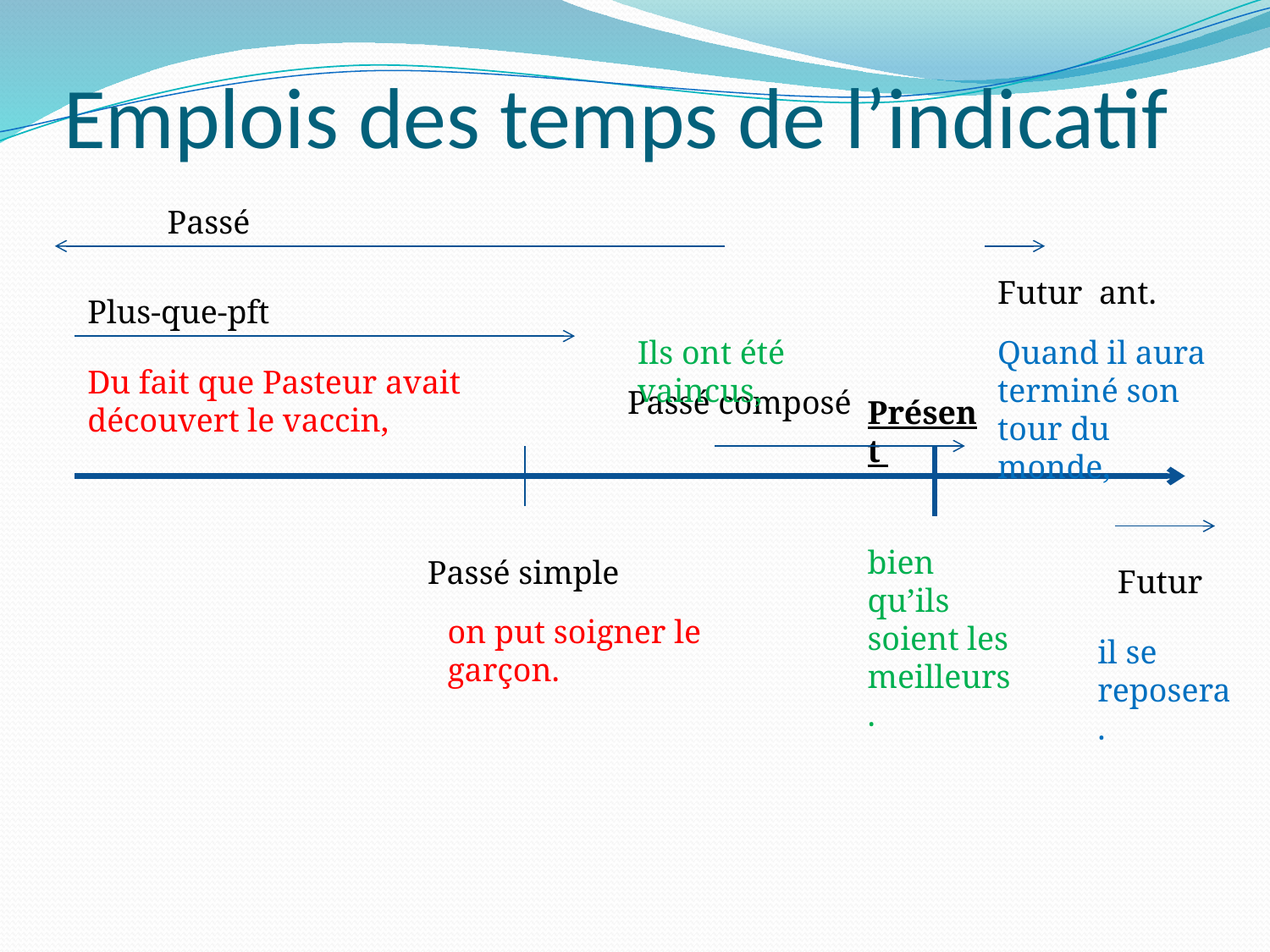

# Emplois des temps de l’indicatif
Passé
Futur  ant.
Plus-que-pft
Ils ont été vaincus,
Quand il aura terminé son tour du monde,
Du fait que Pasteur avait découvert le vaccin,
Passé composé
Présent
bien qu’ils soient les meilleurs.
Passé simple
Futur
on put soigner le garçon.
il se reposera.